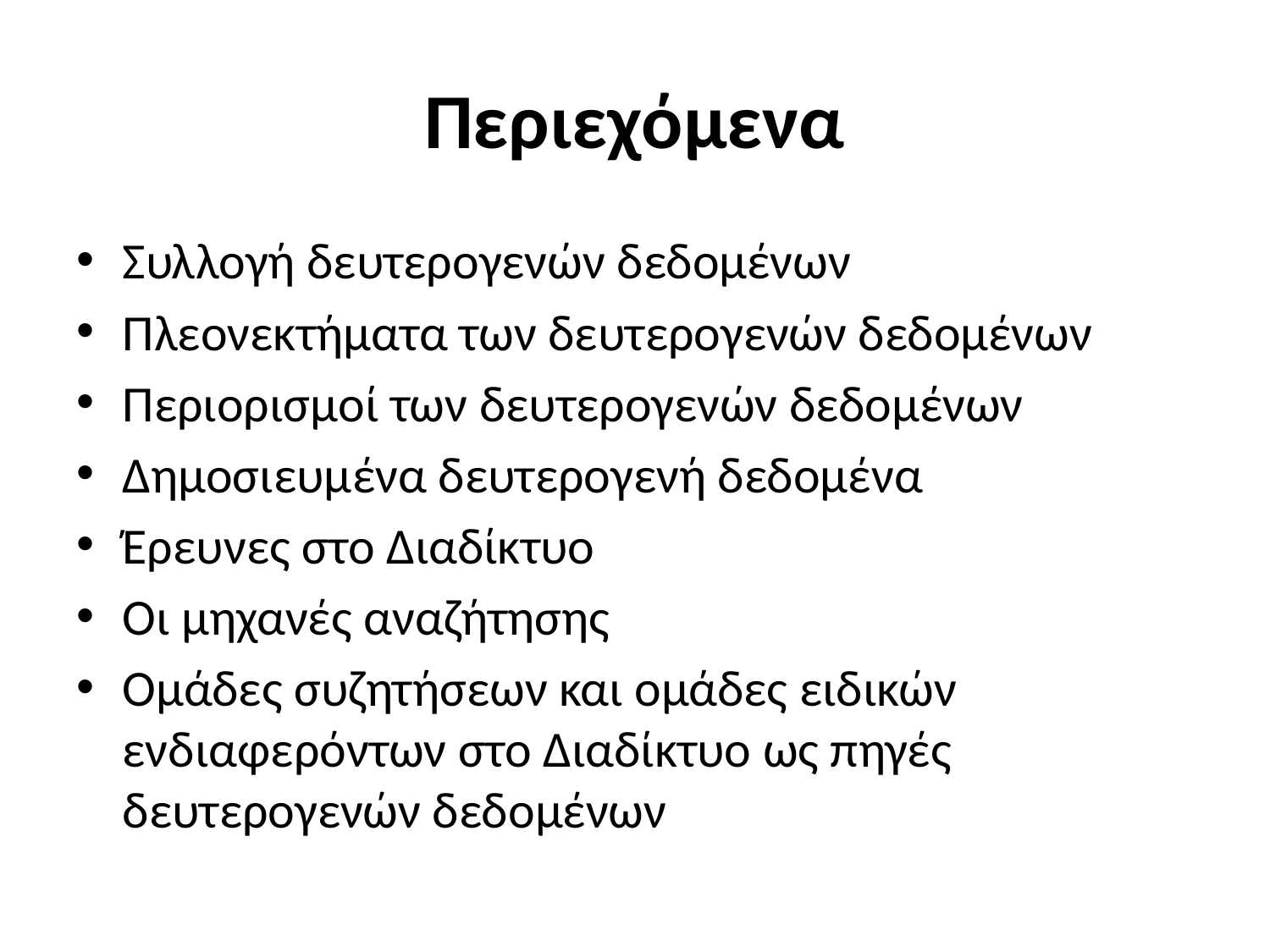

# Περιεχόμενα
Συλλογή δευτερογενών δεδομένων
Πλεονεκτήματα των δευτερογενών δεδομένων
Περιορισμοί των δευτερογενών δεδομένων
Δημοσιευμένα δευτερογενή δεδομένα
Έρευνες στο Διαδίκτυο
Οι μηχανές αναζήτησης
Ομάδες συζητήσεων και ομάδες ειδικών ενδιαφερόντων στο Διαδίκτυο ως πηγές δευτερογενών δεδομένων